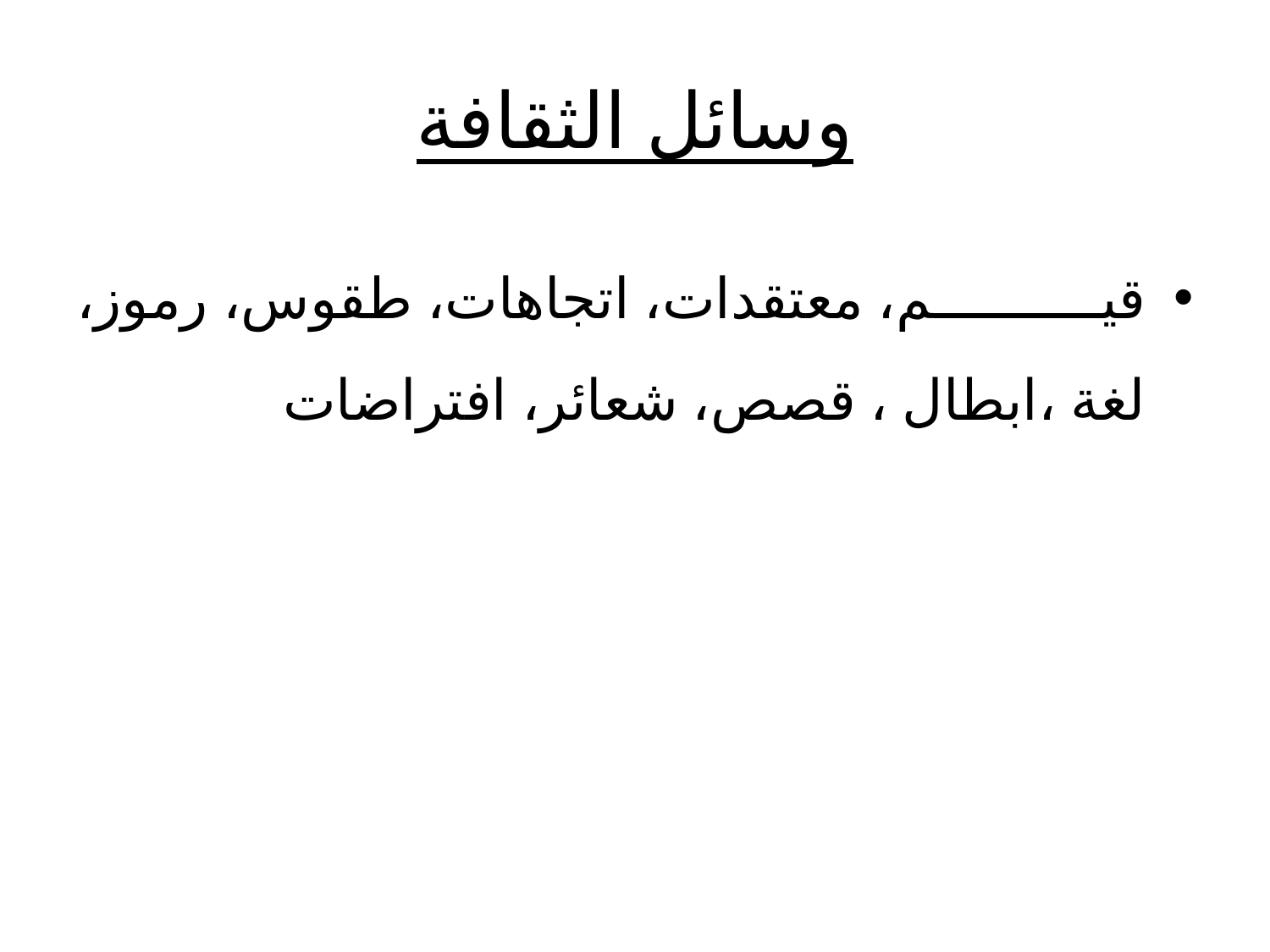

# وسائل الثقافة
قيم، معتقدات، اتجاهات، طقوس، رموز، لغة ،ابطال ، قصص، شعائر، افتراضات